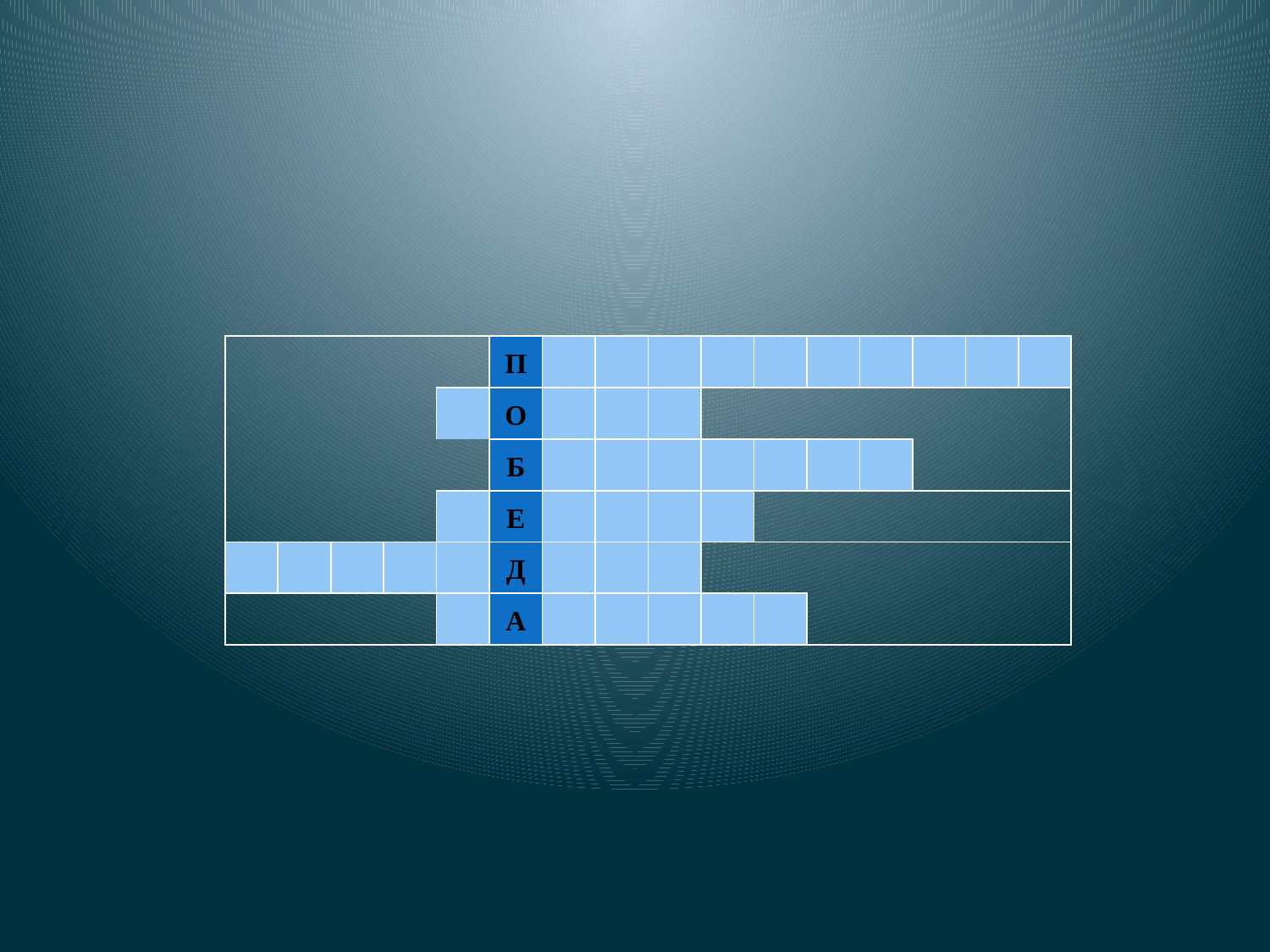

|  |  |  |  |  | П |  |  |  |  |  |  |  |  |  |  |
| --- | --- | --- | --- | --- | --- | --- | --- | --- | --- | --- | --- | --- | --- | --- | --- |
|  |  |  |  |  | О |  |  |  |  |  |  |  |  |  |  |
|  |  |  |  |  | Б |  |  |  |  |  |  |  |  |  |  |
|  |  |  |  |  | Е |  |  |  |  |  |  |  |  |  |  |
|  |  |  |  |  | Д |  |  |  |  |  |  |  |  |  |  |
|  |  |  |  |  | А |  |  |  |  |  |  |  |  |  |  |